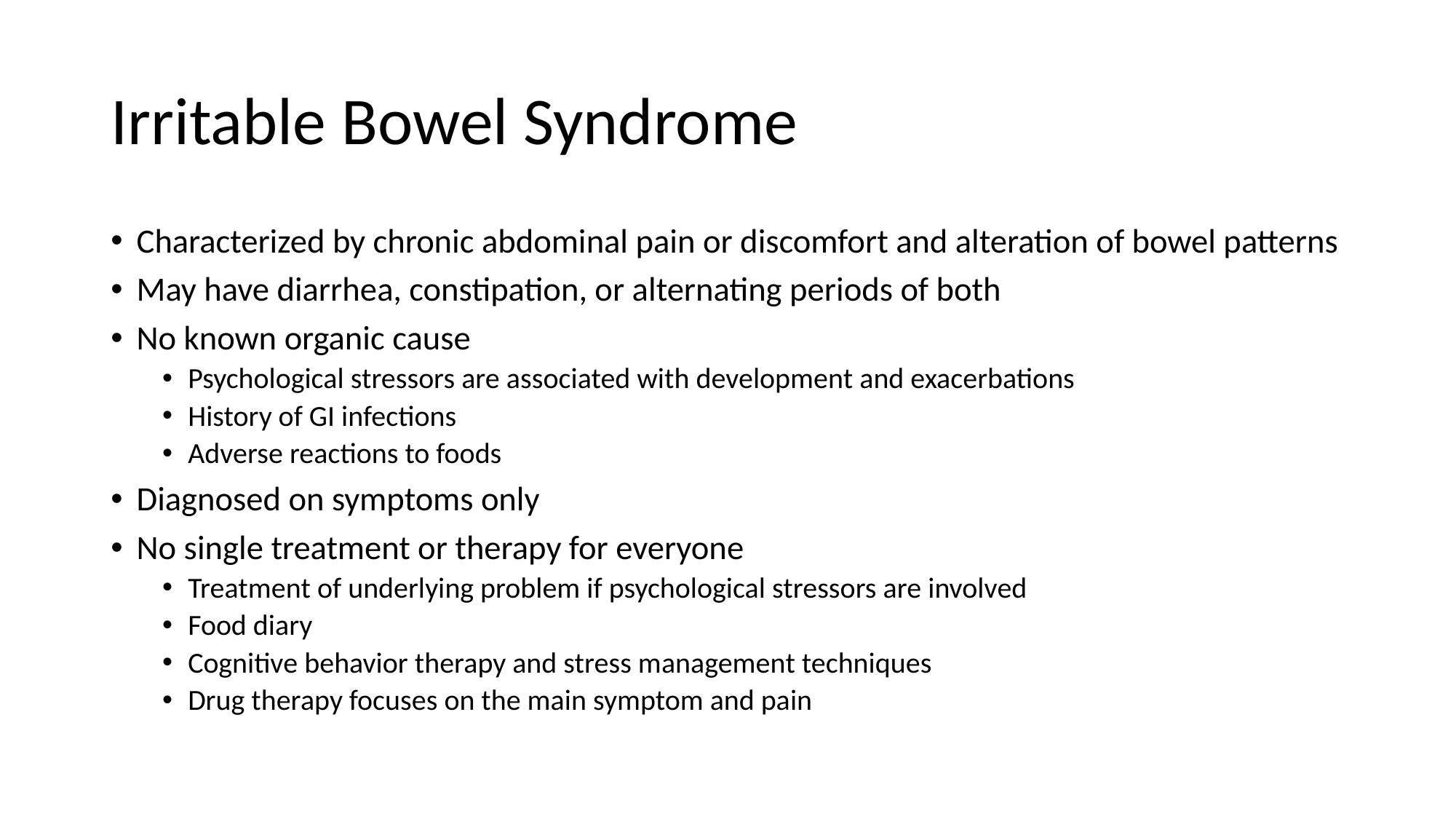

# Irritable Bowel Syndrome
Characterized by chronic abdominal pain or discomfort and alteration of bowel patterns
May have diarrhea, constipation, or alternating periods of both
No known organic cause
Psychological stressors are associated with development and exacerbations
History of GI infections
Adverse reactions to foods
Diagnosed on symptoms only
No single treatment or therapy for everyone
Treatment of underlying problem if psychological stressors are involved
Food diary
Cognitive behavior therapy and stress management techniques
Drug therapy focuses on the main symptom and pain